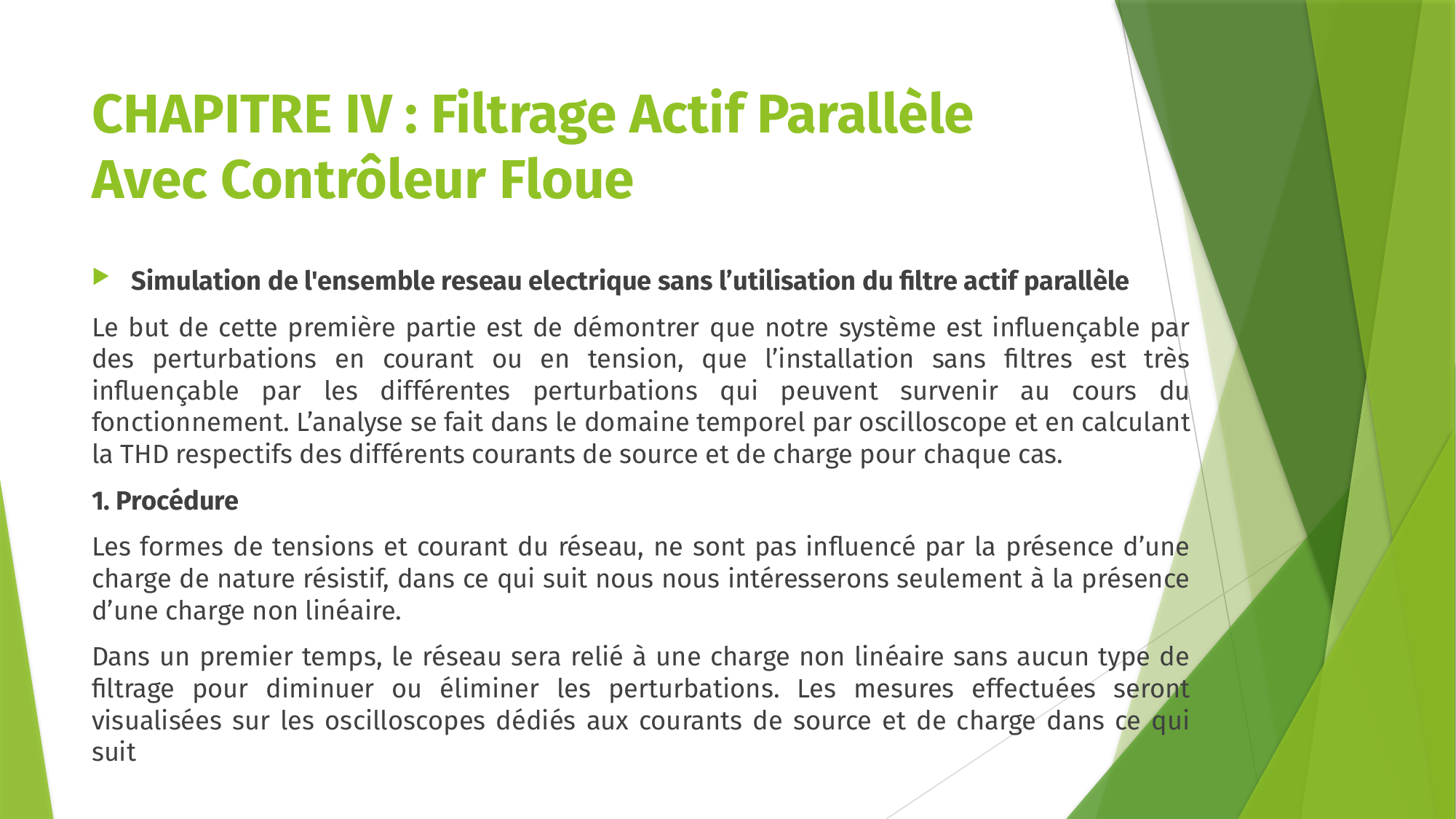

# CHAPITRE IV : Filtrage Actif Parallèle Avec Contrôleur Floue
Simulation de l'ensemble reseau electrique sans l’utilisation du filtre actif parallèle
Le but de cette première partie est de démontrer que notre système est influençable par des perturbations en courant ou en tension, que l’installation sans filtres est très influençable par les différentes perturbations qui peuvent survenir au cours du fonctionnement. L’analyse se fait dans le domaine temporel par oscilloscope et en calculant la THD respectifs des différents courants de source et de charge pour chaque cas.
1. Procédure
Les formes de tensions et courant du réseau, ne sont pas influencé par la présence d’une charge de nature résistif, dans ce qui suit nous nous intéresserons seulement à la présence d’une charge non linéaire.
Dans un premier temps, le réseau sera relié à une charge non linéaire sans aucun type de filtrage pour diminuer ou éliminer les perturbations. Les mesures effectuées seront visualisées sur les oscilloscopes dédiés aux courants de source et de charge dans ce qui suit